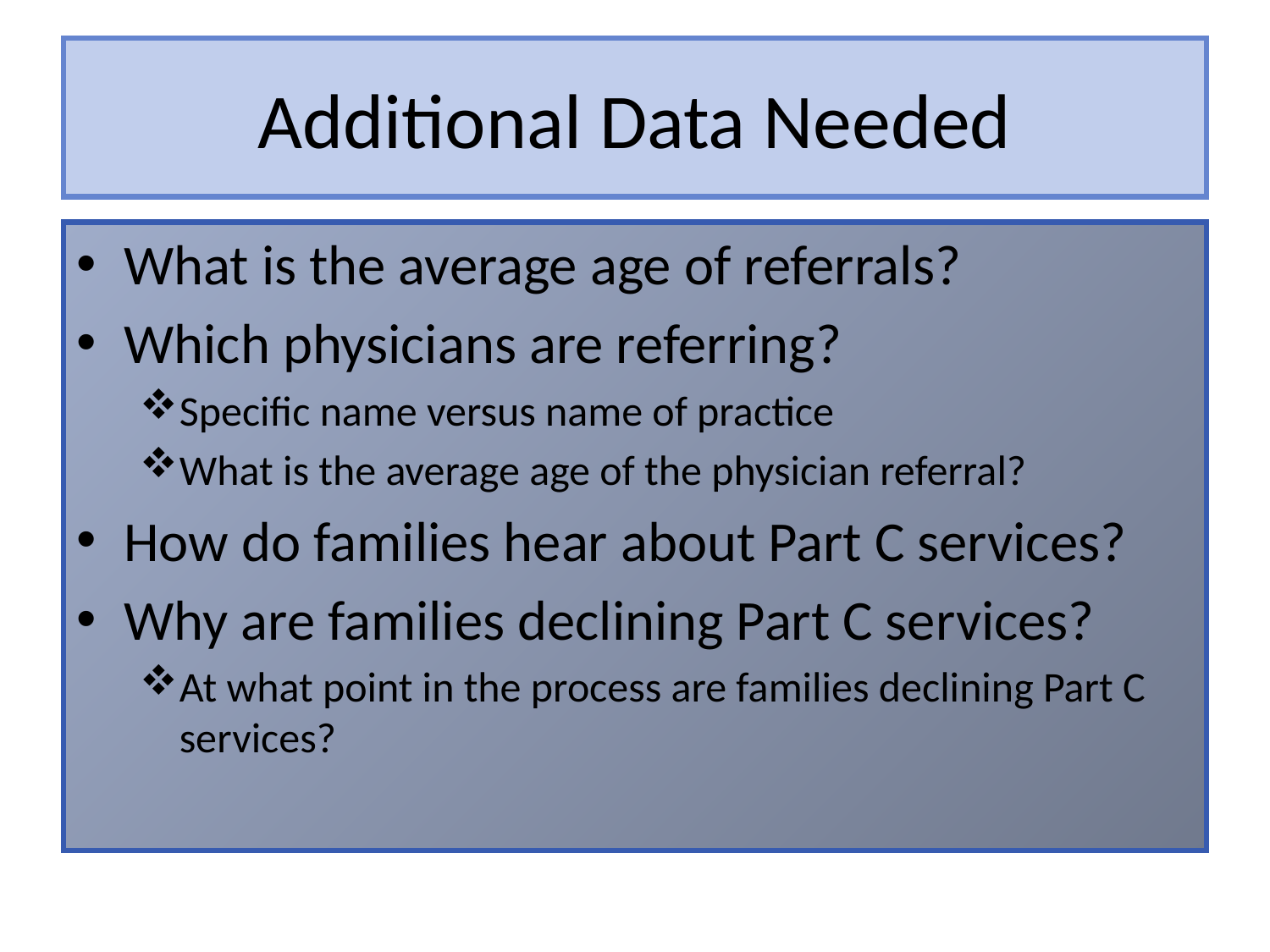

# Additional Data Needed
What is the average age of referrals?
Which physicians are referring?
Specific name versus name of practice
What is the average age of the physician referral?
How do families hear about Part C services?
Why are families declining Part C services?
At what point in the process are families declining Part C services?